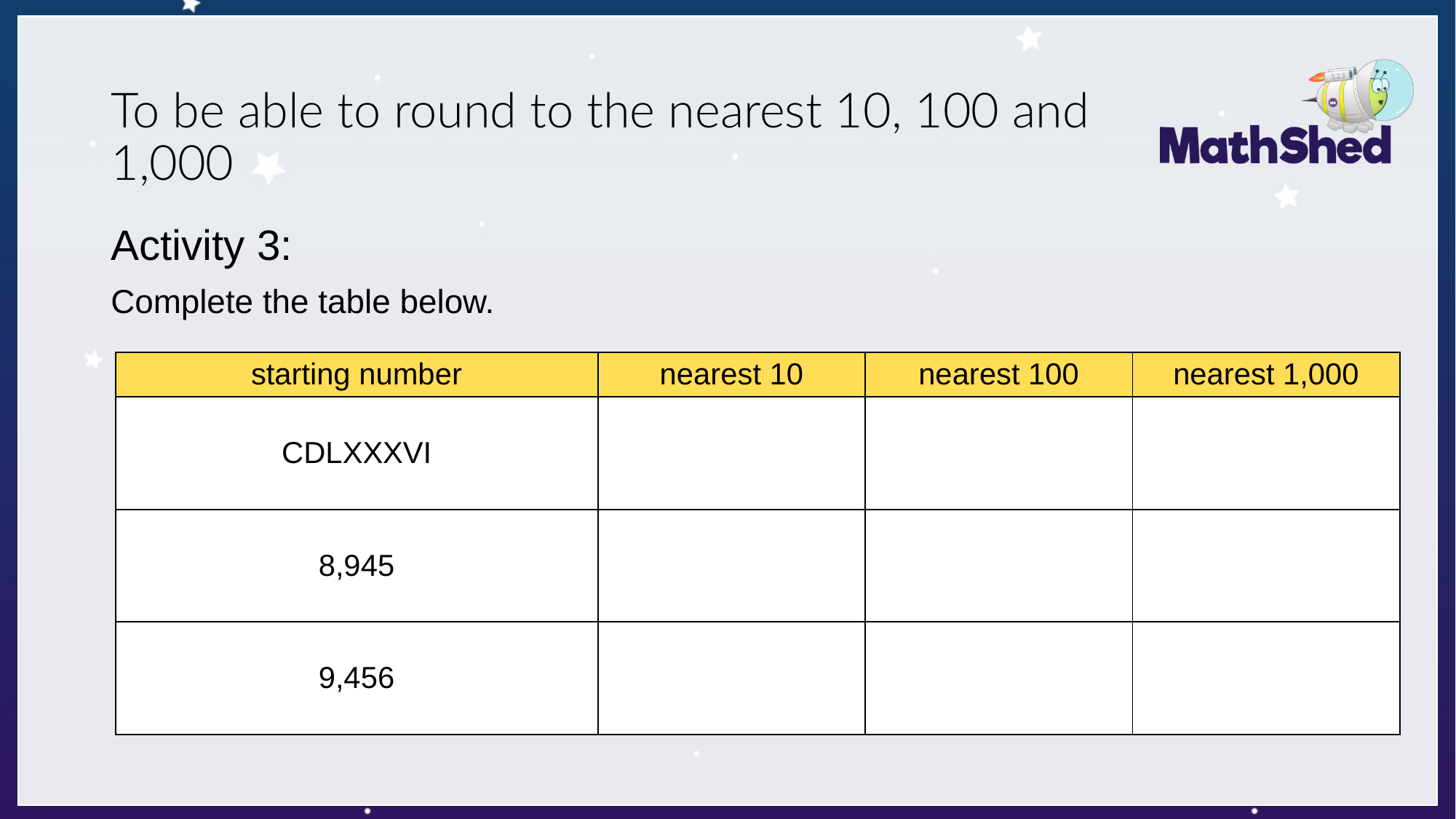

# To be able to round to the nearest 10, 100 and 1,000
Activity 3:
Complete the table below.

| starting number | nearest 10 | nearest 100 | nearest 1,000 |
| --- | --- | --- | --- |
| CDLXXXVI |  |  |  |
| 8,945 |  |  |  |
| 9,456 |  |  |  |